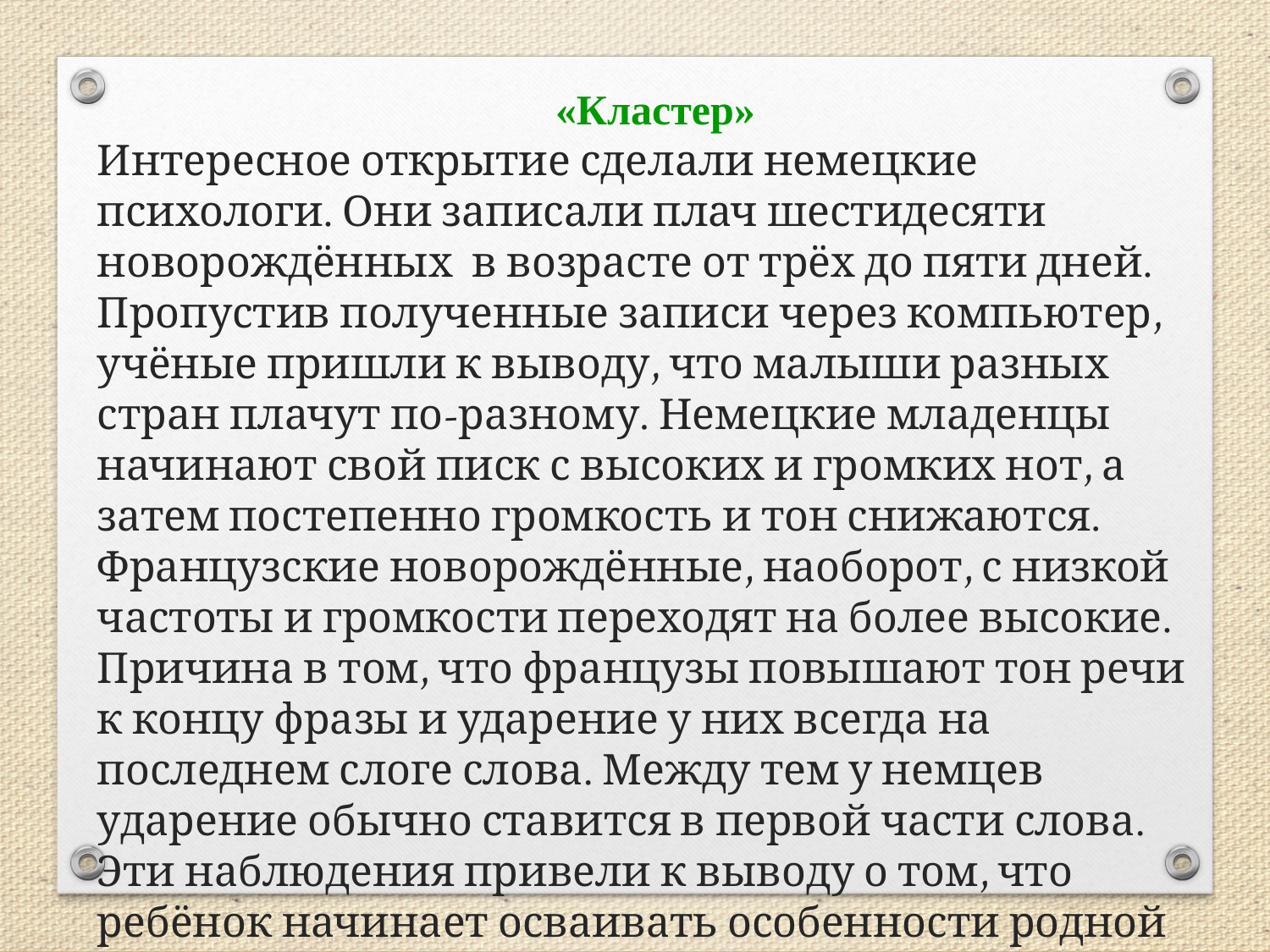

«Кластер»
Интересное открытие сделали немецкие психологи. Они записали плач шестидесяти новорождённых  в возрасте от трёх до пяти дней. Пропустив полученные записи через компьютер, учёные пришли к выводу, что малыши разных стран плачут по-разному. Немецкие младенцы начинают свой писк с высоких и громких нот, а затем постепенно громкость и тон снижаются. Французские новорождённые, наоборот, с низкой частоты и громкости переходят на более высокие. Причина в том, что французы повышают тон речи к концу фразы и ударение у них всегда на последнем слоге слова. Между тем у немцев ударение обычно ставится в первой части слова. Эти наблюдения привели к выводу о том, что ребёнок начинает осваивать особенности родной речи ещё в утробе матери, что и отражается в его первых земных криках.